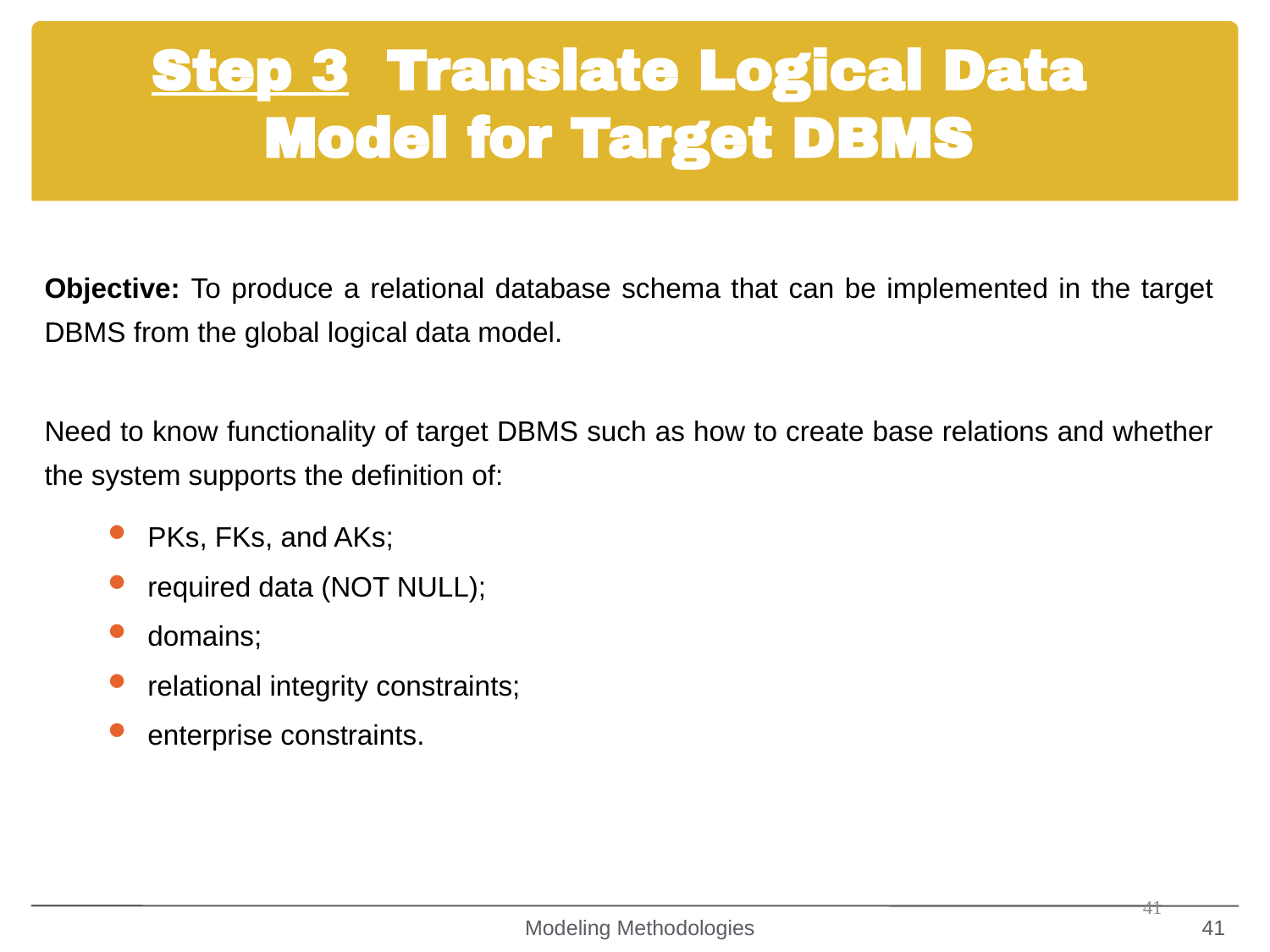

Step 3  Translate Logical Data Model for Target DBMS
Objective: To produce a relational database schema that can be implemented in the target DBMS from the global logical data model.

Need to know functionality of target DBMS such as how to create base relations and whether the system supports the definition of:

PKs, FKs, and AKs;
required data (NOT NULL);
domains;
relational integrity constraints;
enterprise constraints.

41
Modeling Methodologies
41